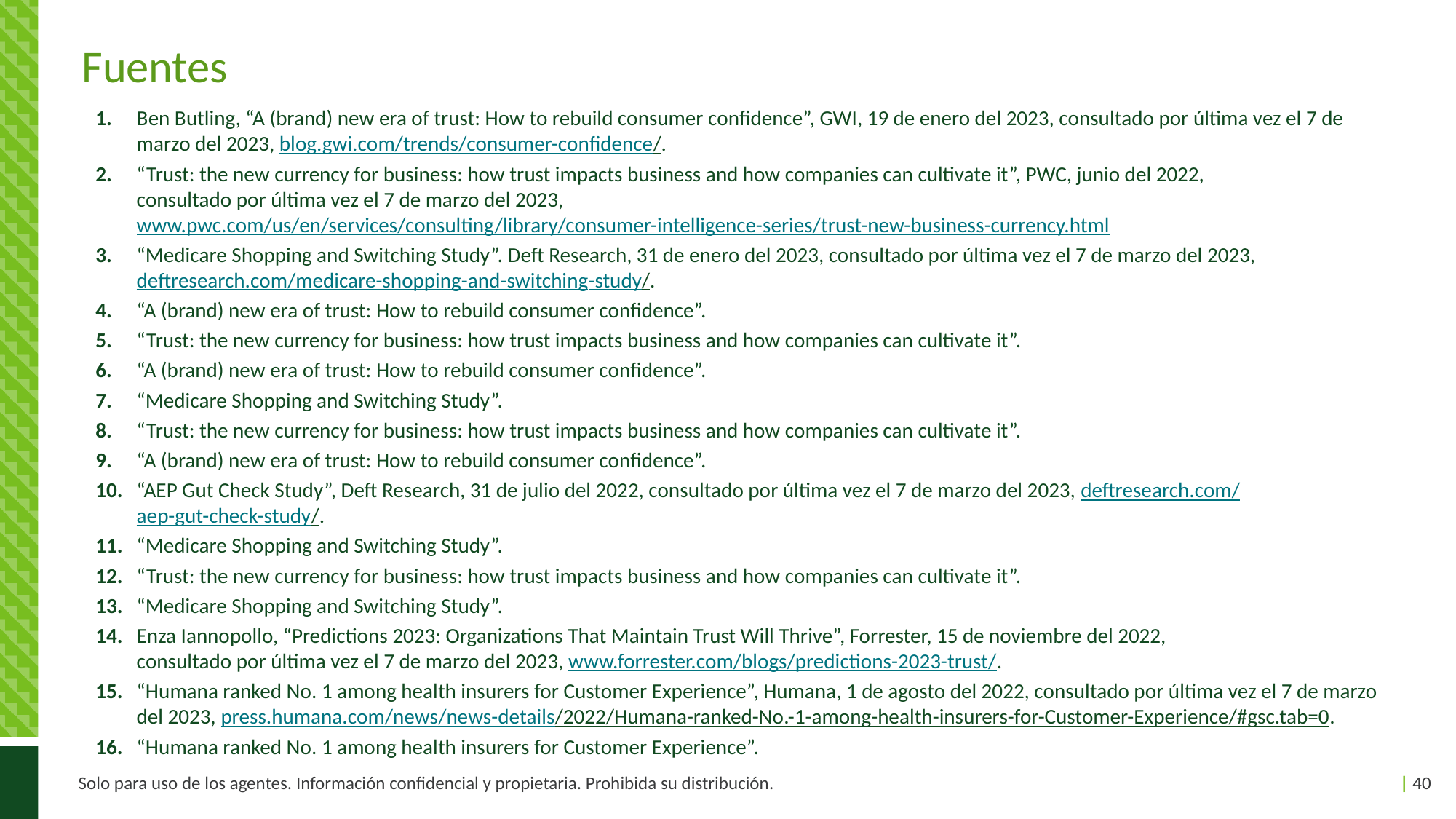

# Fuentes
1.	Ben Butling, “A (brand) new era of trust: How to rebuild consumer confidence”, GWI, 19 de enero del 2023, consultado por última vez el 7 de marzo del 2023, blog.gwi.com/trends/consumer-confidence/.
2. 	“Trust: the new currency for business: how trust impacts business and how companies can cultivate it”, PWC, junio del 2022,
consultado por última vez el 7 de marzo del 2023, www.pwc.com/us/en/services/consulting/library/consumer-intelligence-series/trust-new-business-currency.html
3. 	“Medicare Shopping and Switching Study”. Deft Research, 31 de enero del 2023, consultado por última vez el 7 de marzo del 2023,
deftresearch.com/medicare-shopping-and-switching-study/.
4. 	“A (brand) new era of trust: How to rebuild consumer confidence”.
5. 	“Trust: the new currency for business: how trust impacts business and how companies can cultivate it”.
6. 	“A (brand) new era of trust: How to rebuild consumer confidence”.
7. 	“Medicare Shopping and Switching Study”.
8. 	“Trust: the new currency for business: how trust impacts business and how companies can cultivate it”.
9. 	“A (brand) new era of trust: How to rebuild consumer confidence”.
10. 	“AEP Gut Check Study”, Deft Research, 31 de julio del 2022, consultado por última vez el 7 de marzo del 2023, deftresearch.com/aep-gut-check-study/.
11.	“Medicare Shopping and Switching Study”.
12. 	“Trust: the new currency for business: how trust impacts business and how companies can cultivate it”.
13. 	“Medicare Shopping and Switching Study”.
14. 	Enza Iannopollo, “Predictions 2023: Organizations That Maintain Trust Will Thrive”, Forrester, 15 de noviembre del 2022,
consultado por última vez el 7 de marzo del 2023, www.forrester.com/blogs/predictions-2023-trust/.
15. 	“Humana ranked No. 1 among health insurers for Customer Experience”, Humana, 1 de agosto del 2022, consultado por última vez el 7 de marzo del 2023, press.humana.com/news/news-details/2022/Humana-ranked-No.-1-among-health-insurers-for-Customer-Experience/#gsc.tab=0.
16. 	“Humana ranked No. 1 among health insurers for Customer Experience”.
Solo para uso de los agentes. Información confidencial y propietaria. Prohibida su distribución.
| 40